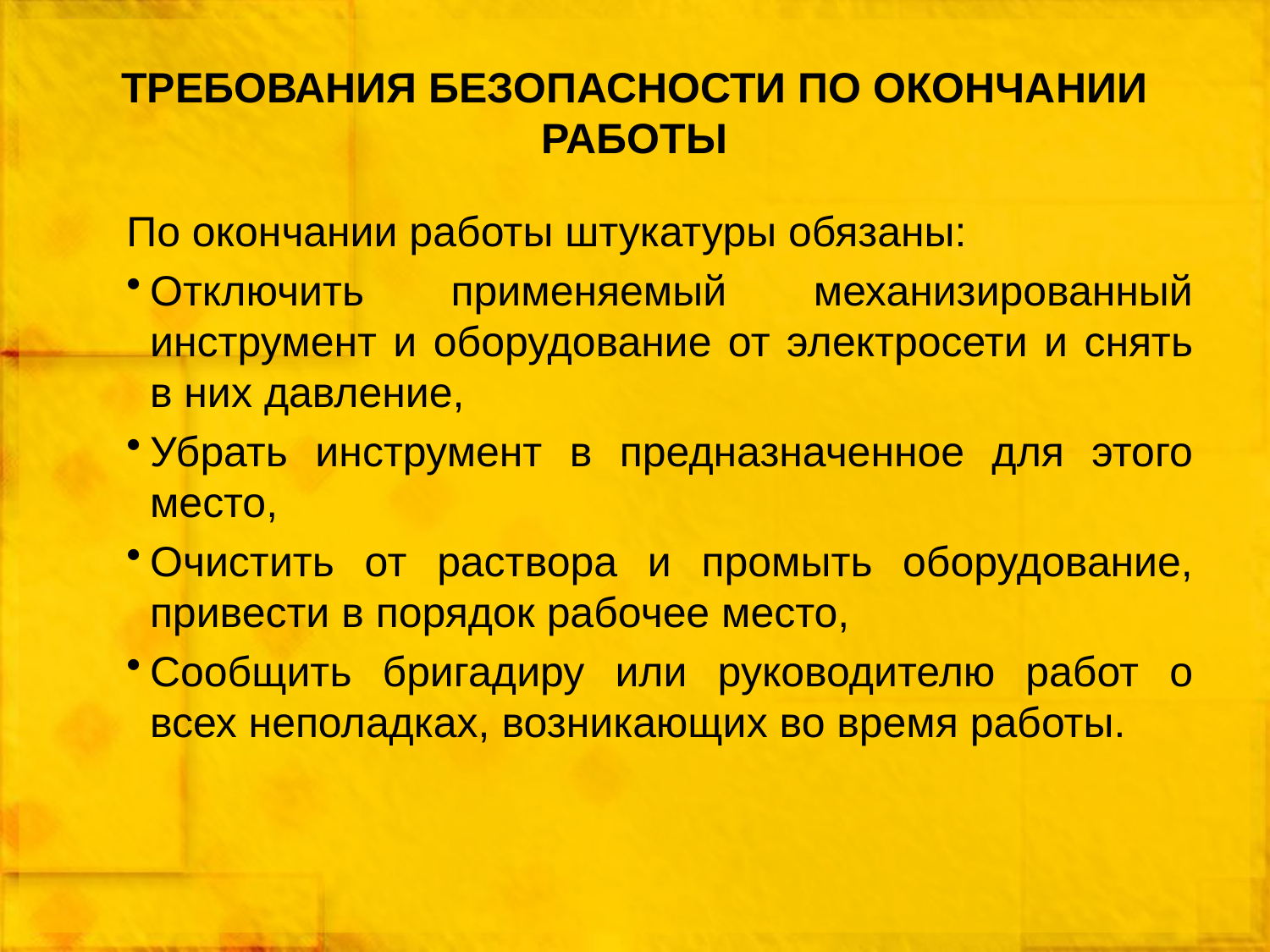

# ТРЕБОВАНИЯ БЕЗОПАСНОСТИ ПО ОКОНЧАНИИ РАБОТЫ
По окончании работы штукатуры обязаны:
Отключить применяемый механизированный инструмент и оборудование от электросети и снять в них давление,
Убрать инструмент в предназначенное для этого место,
Очистить от раствора и промыть оборудование, привести в порядок рабочее место,
Сообщить бригадиру или руководителю работ о всех неполадках, возникающих во время работы.